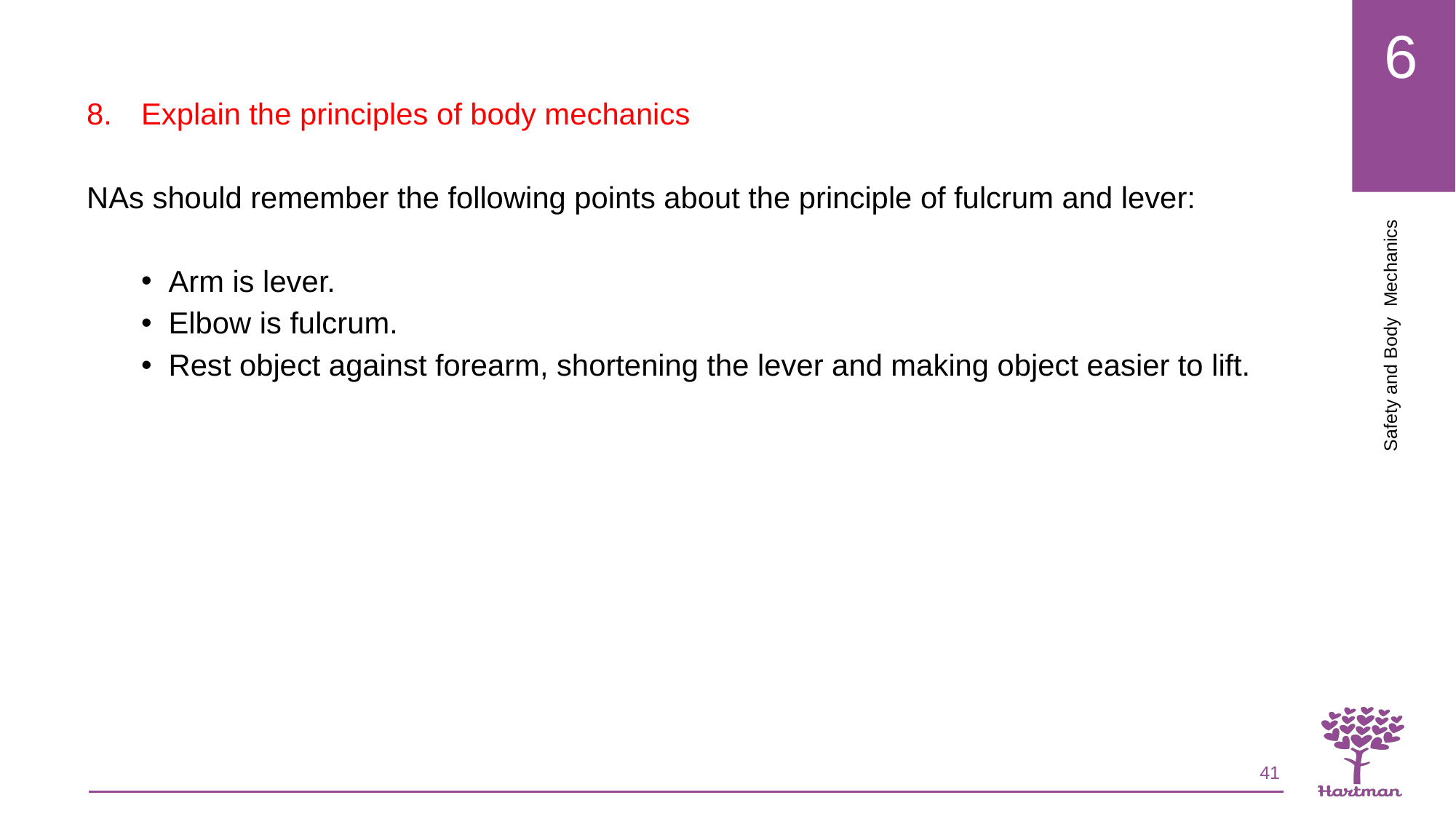

Explain the principles of body mechanics

NAs should remember the following points about the principle of fulcrum and lever:

Arm is lever.
Elbow is fulcrum.
Rest object against forearm, shortening the lever and making object easier to lift.

41